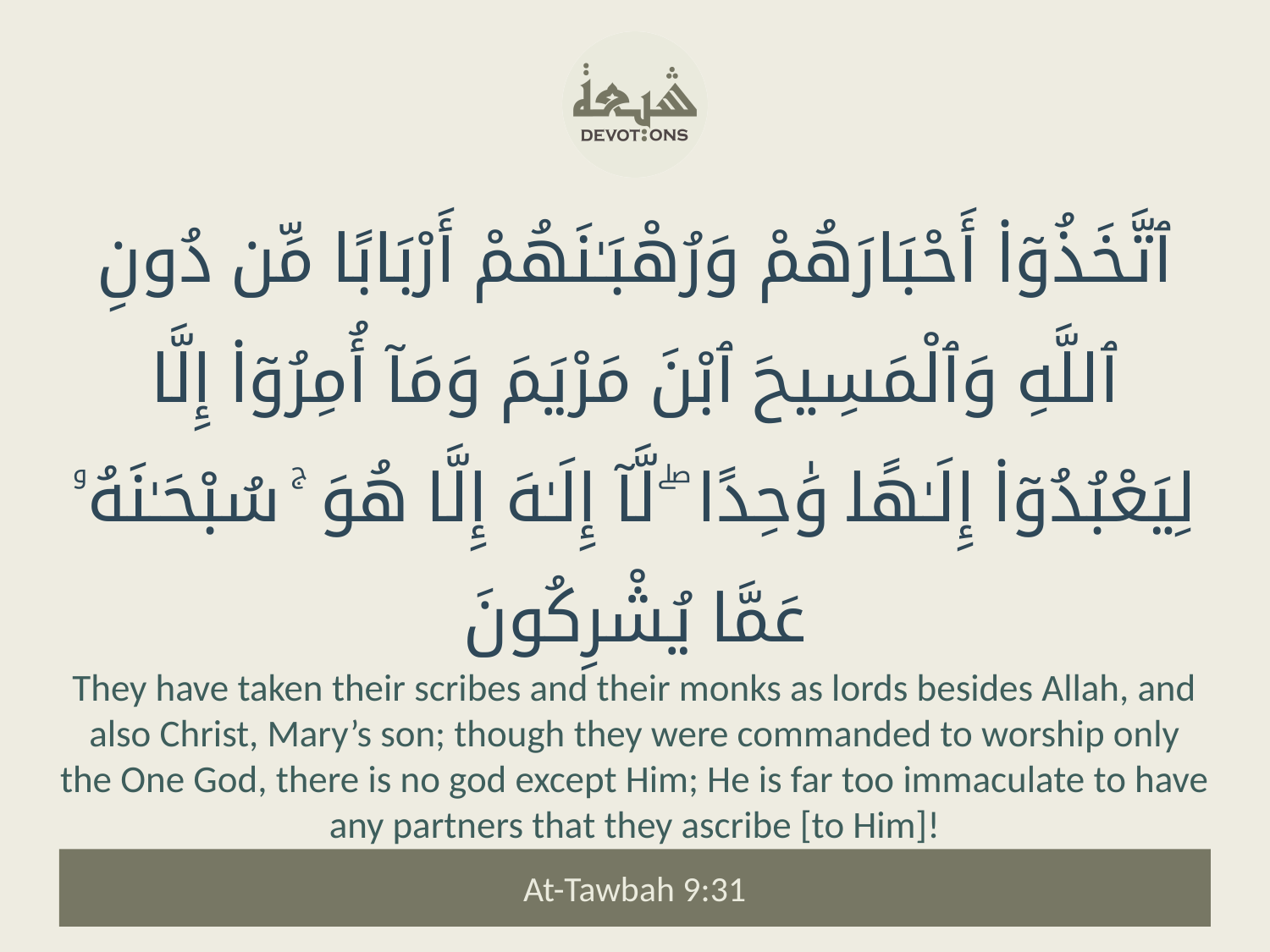

ٱتَّخَذُوٓا۟ أَحْبَارَهُمْ وَرُهْبَـٰنَهُمْ أَرْبَابًا مِّن دُونِ ٱللَّهِ وَٱلْمَسِيحَ ٱبْنَ مَرْيَمَ وَمَآ أُمِرُوٓا۟ إِلَّا لِيَعْبُدُوٓا۟ إِلَـٰهًا وَٰحِدًا ۖ لَّآ إِلَـٰهَ إِلَّا هُوَ ۚ سُبْحَـٰنَهُۥ عَمَّا يُشْرِكُونَ
They have taken their scribes and their monks as lords besides Allah, and also Christ, Mary’s son; though they were commanded to worship only the One God, there is no god except Him; He is far too immaculate to have any partners that they ascribe [to Him]!
At-Tawbah 9:31